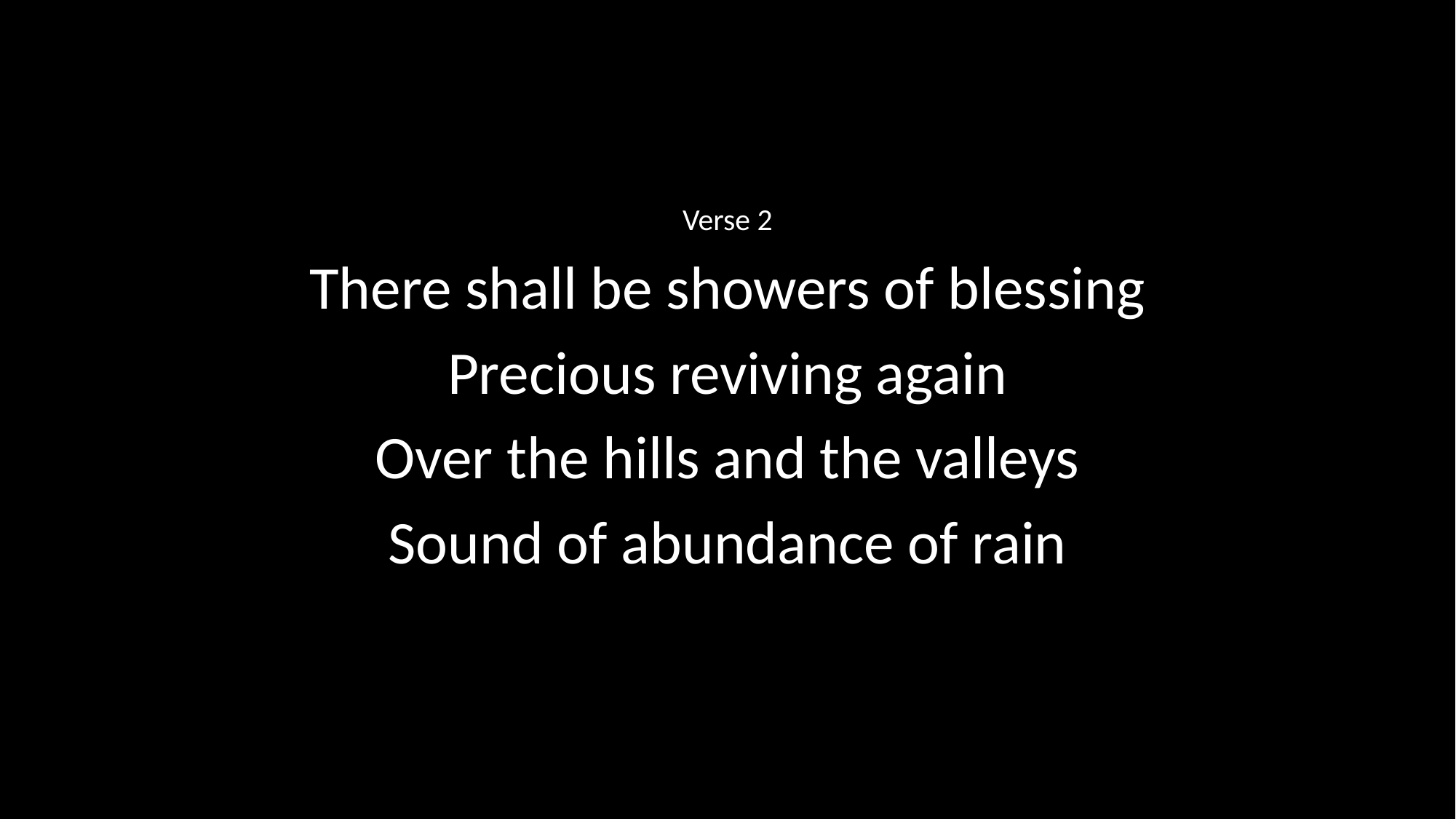

Verse 2
There shall be showers of blessing
Precious reviving again
Over the hills and the valleys
Sound of abundance of rain